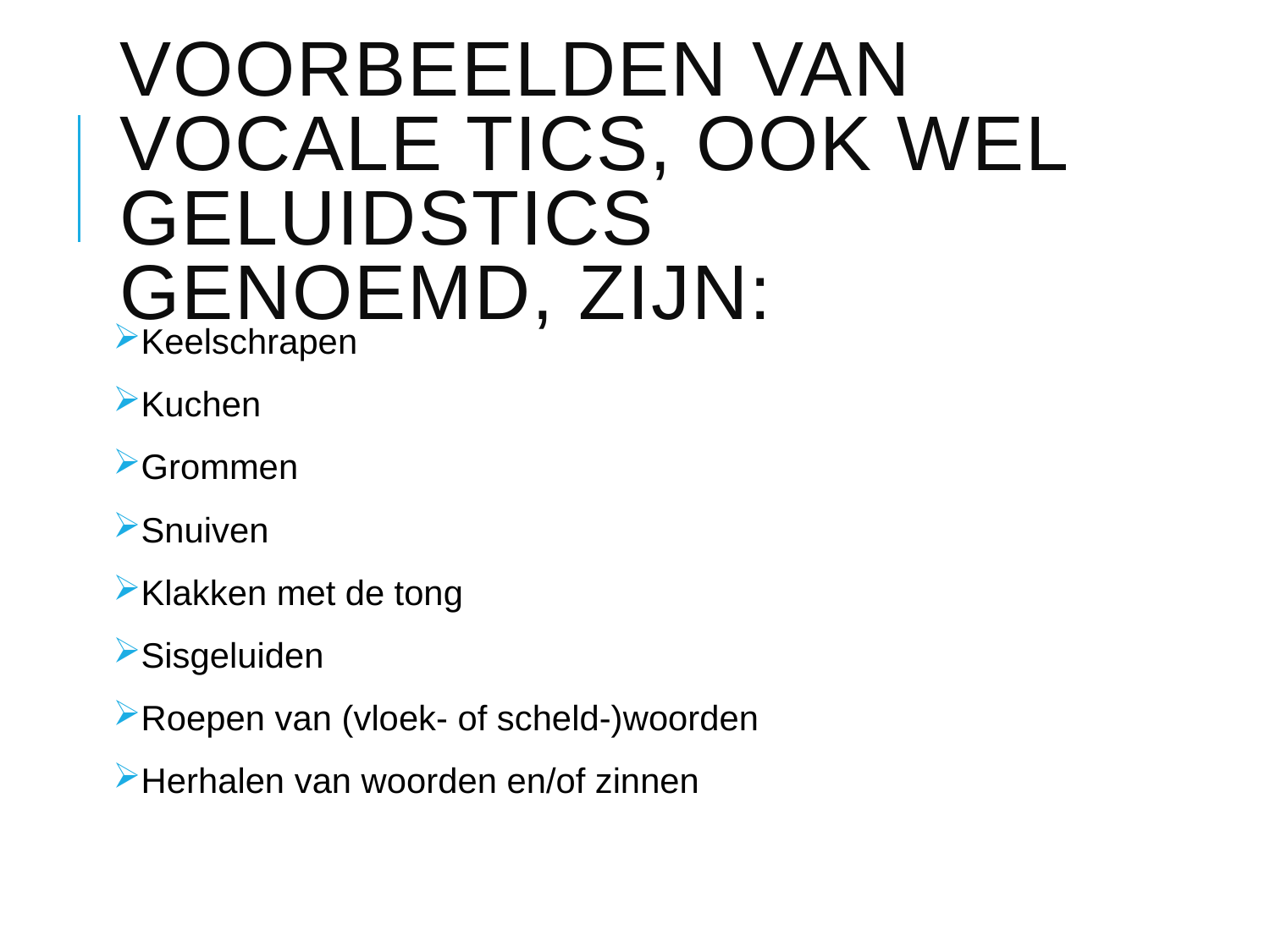

# Voorbeelden van vocale tics, ook wel geluidstics genoemd, zijn:
Keelschrapen
Kuchen
Grommen
Snuiven
Klakken met de tong
Sisgeluiden
Roepen van (vloek- of scheld-)woorden
Herhalen van woorden en/of zinnen